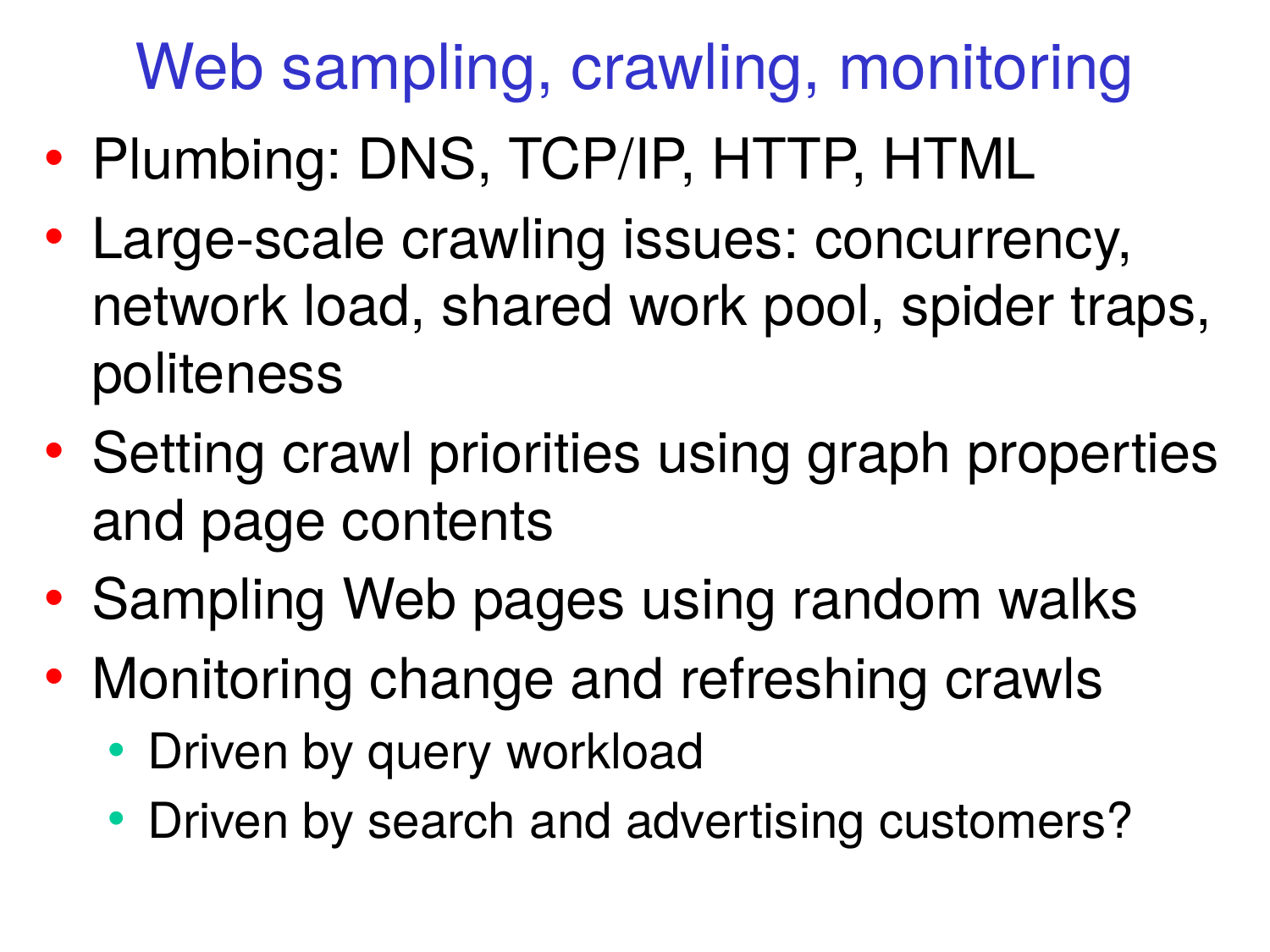

# Web sampling, crawling, monitoring
Plumbing: DNS, TCP/IP, HTTP, HTML
Large-scale crawling issues: concurrency, network load, shared work pool, spider traps, politeness
Setting crawl priorities using graph properties and page contents
Sampling Web pages using random walks
Monitoring change and refreshing crawls
Driven by query workload
Driven by search and advertising customers?